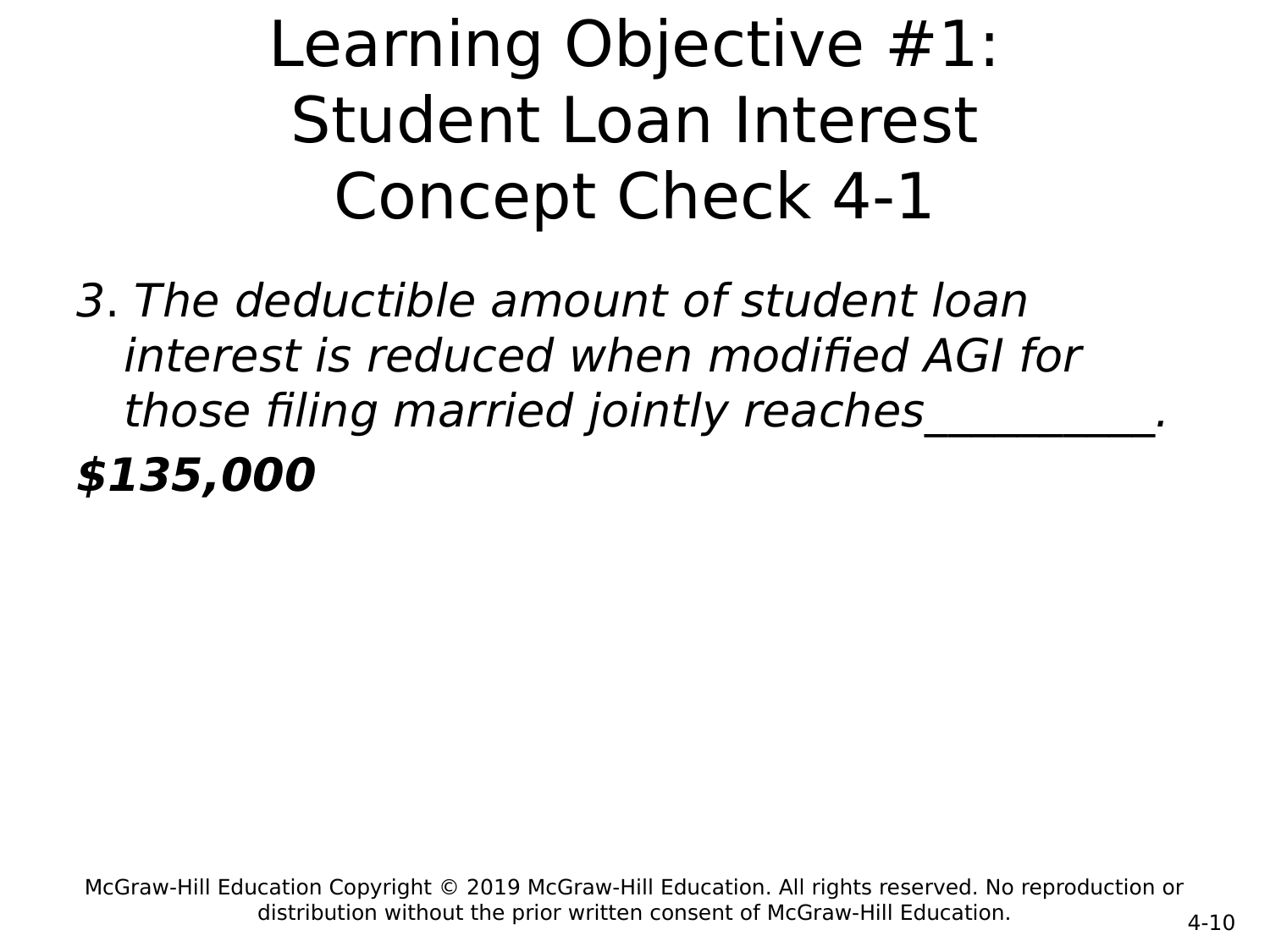

# Learning Objective #1: Student Loan Interest Concept Check 4-1
3. The deductible amount of student loan interest is reduced when modified AGI for those filing married jointly reaches__________.
$135,000

McGraw-Hill Education Copyright © 2019 McGraw-Hill Education. All rights reserved. No reproduction or distribution without the prior written consent of McGraw-Hill Education.
4-10